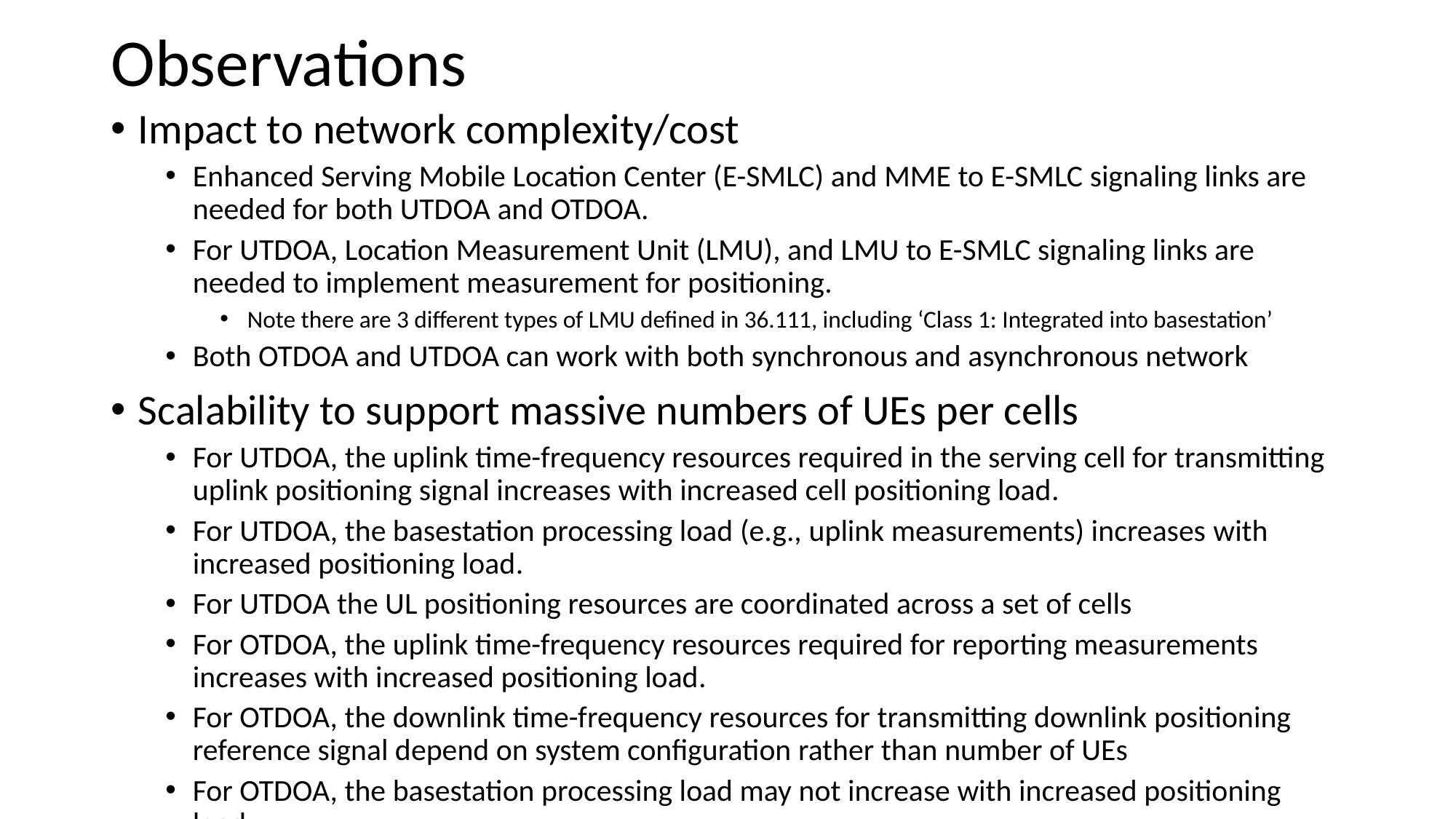

# Observations
Impact to network complexity/cost
Enhanced Serving Mobile Location Center (E-SMLC) and MME to E-SMLC signaling links are needed for both UTDOA and OTDOA.
For UTDOA, Location Measurement Unit (LMU), and LMU to E-SMLC signaling links are needed to implement measurement for positioning.
Note there are 3 different types of LMU defined in 36.111, including ‘Class 1: Integrated into basestation’
Both OTDOA and UTDOA can work with both synchronous and asynchronous network
Scalability to support massive numbers of UEs per cells
For UTDOA, the uplink time-frequency resources required in the serving cell for transmitting uplink positioning signal increases with increased cell positioning load.
For UTDOA, the basestation processing load (e.g., uplink measurements) increases with increased positioning load.
For UTDOA the UL positioning resources are coordinated across a set of cells
For OTDOA, the uplink time-frequency resources required for reporting measurements increases with increased positioning load.
For OTDOA, the downlink time-frequency resources for transmitting downlink positioning reference signal depend on system configuration rather than number of UEs
For OTDOA, the basestation processing load may not increase with increased positioning load.